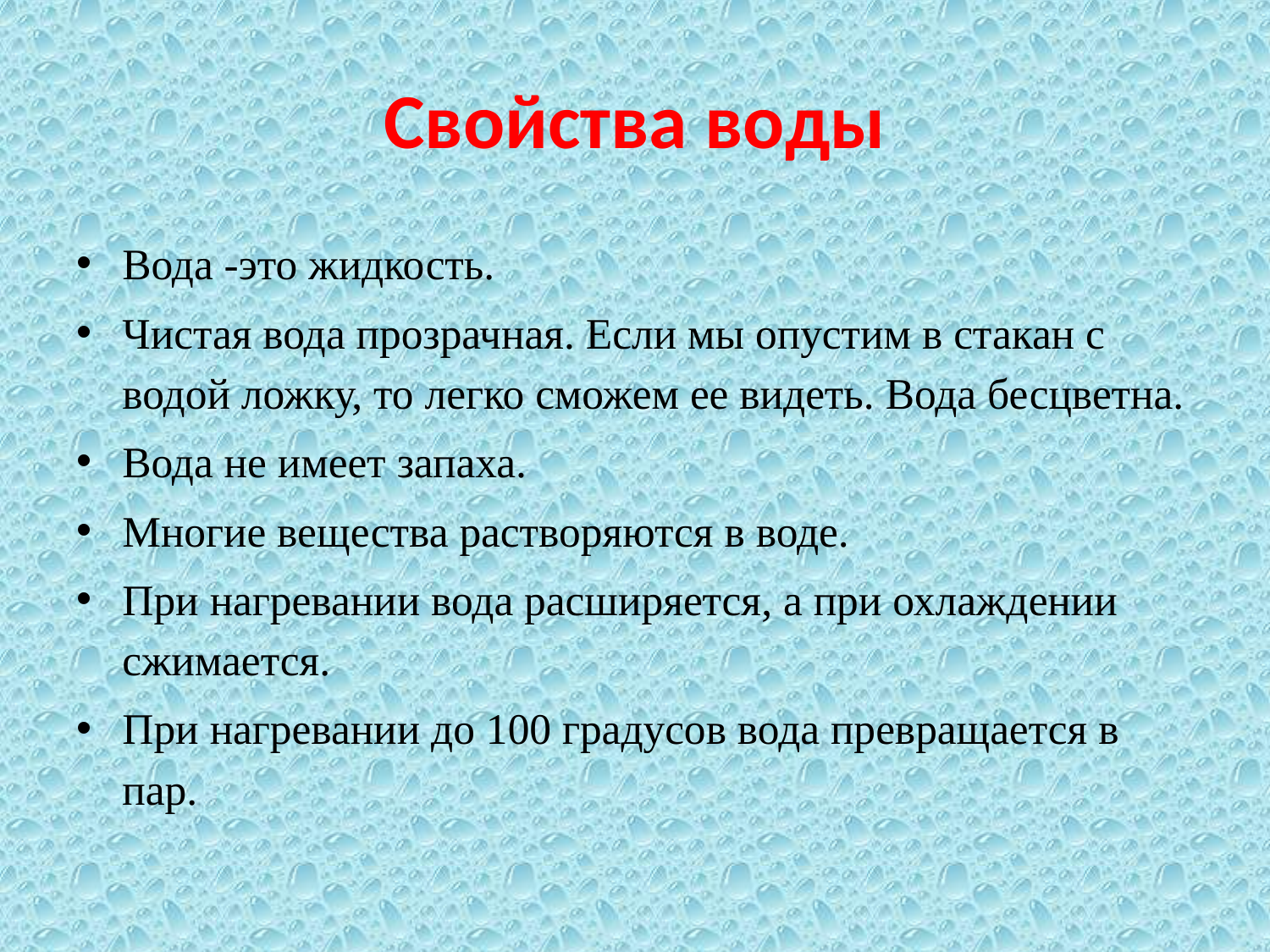

# Свойства воды
Вода -это жидкость.
Чистая вода прозрачная. Если мы опустим в стакан с водой ложку, то легко сможем ее видеть. Вода бесцветна.
Вода не имеет запаха.
Многие вещества растворяются в воде.
При нагревании вода расширяется, а при охлаждении сжимается.
При нагревании до 100 градусов вода превращается в пар.